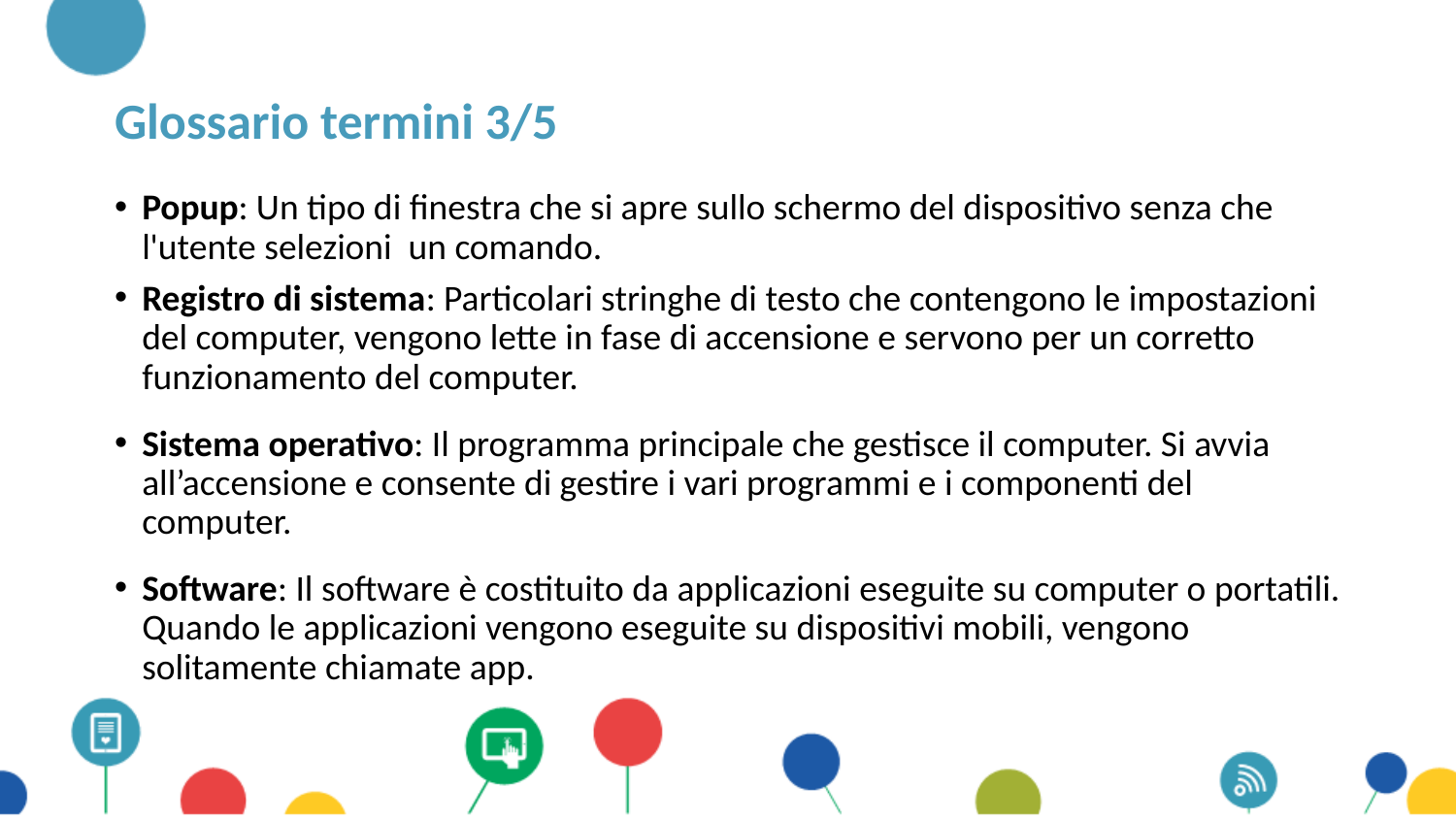

# Glossario termini 3/5
Popup: Un tipo di finestra che si apre sullo schermo del dispositivo senza che l'utente selezioni  un comando.
Registro di sistema: Particolari stringhe di testo che contengono le impostazioni del computer, vengono lette in fase di accensione e servono per un corretto funzionamento del computer.
Sistema operativo: Il programma principale che gestisce il computer. Si avvia all’accensione e consente di gestire i vari programmi e i componenti del computer.
Software: Il software è costituito da applicazioni eseguite su computer o portatili. Quando le applicazioni vengono eseguite su dispositivi mobili, vengono solitamente chiamate app.